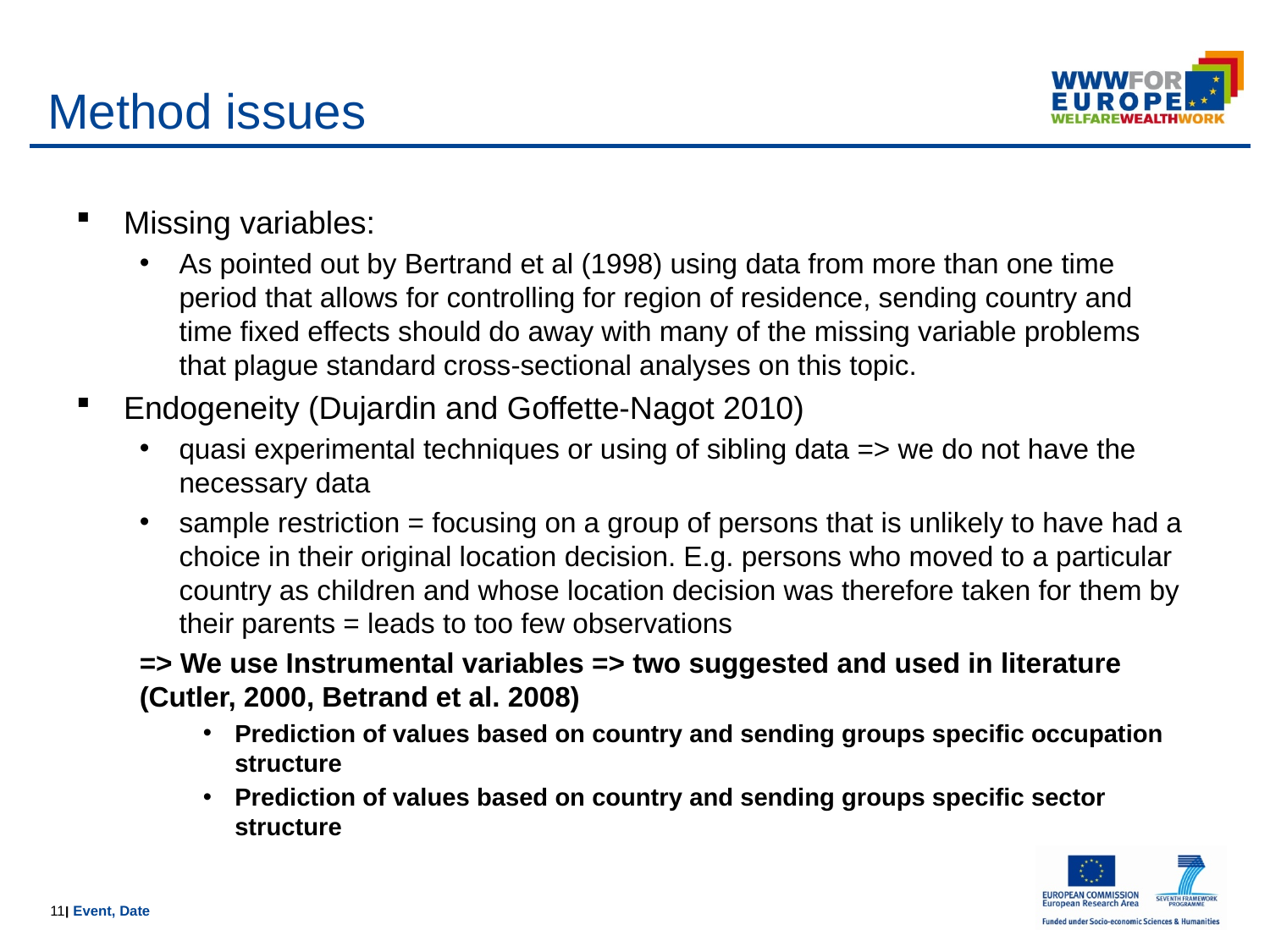

# Method issues
Missing variables:
As pointed out by Bertrand et al (1998) using data from more than one time period that allows for controlling for region of residence, sending country and time fixed effects should do away with many of the missing variable problems that plague standard cross-sectional analyses on this topic.
Endogeneity (Dujardin and Goffette-Nagot 2010)
quasi experimental techniques or using of sibling data => we do not have the necessary data
sample restriction = focusing on a group of persons that is unlikely to have had a choice in their original location decision. E.g. persons who moved to a particular country as children and whose location decision was therefore taken for them by their parents = leads to too few observations
=> We use Instrumental variables => two suggested and used in literature (Cutler, 2000, Betrand et al. 2008)
Prediction of values based on country and sending groups specific occupation structure
Prediction of values based on country and sending groups specific sector structure